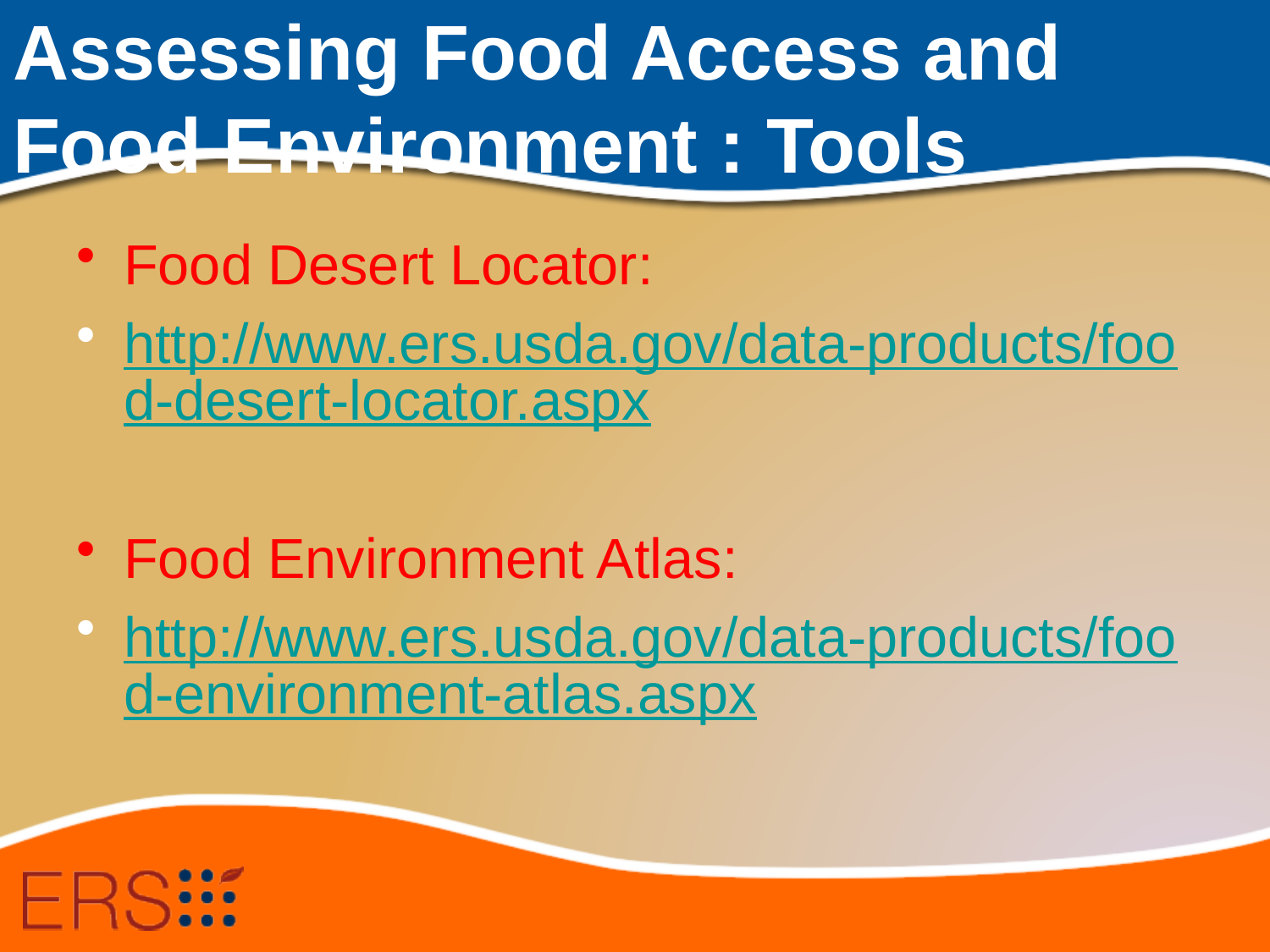

# Assessing Food Access and Food Environment : Tools
Food Desert Locator:
http://www.ers.usda.gov/data-products/food-desert-locator.aspx

Food Environment Atlas:
http://www.ers.usda.gov/data-products/food-environment-atlas.aspx